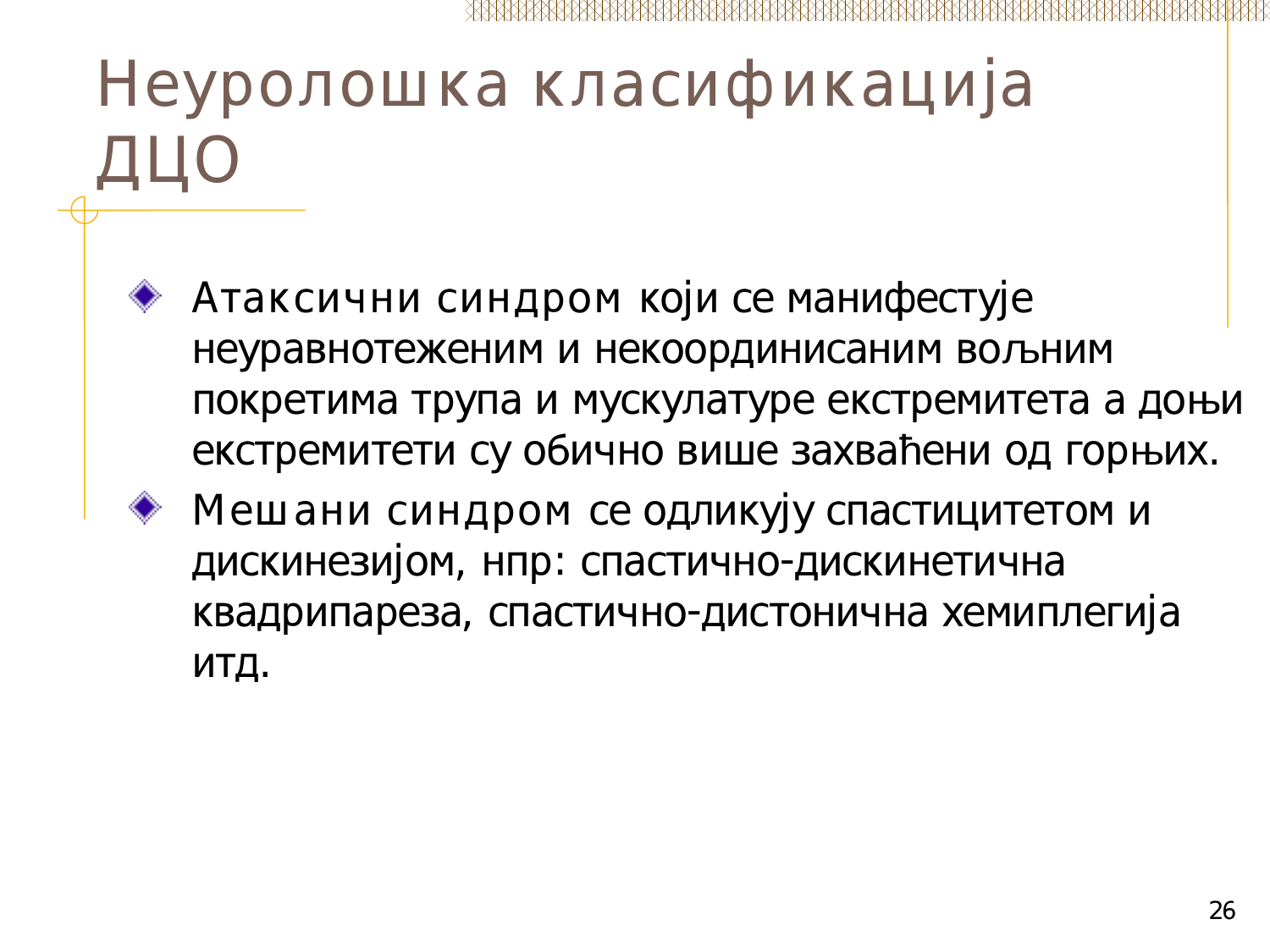

# Неуролошка класификација ДЦО
Атаксични синдром који се манифестује неуравнотеженим и некоординисаним вољним покретима трупа и мускулатуре екстремитета а доњи екстремитети су обично више захваћени од горњих.
Мешани синдром се одликују спастицитетом и дискинезијом, нпр: спастично-дискинетична квадрипареза, спастично-дистонична хемиплегија итд.
26